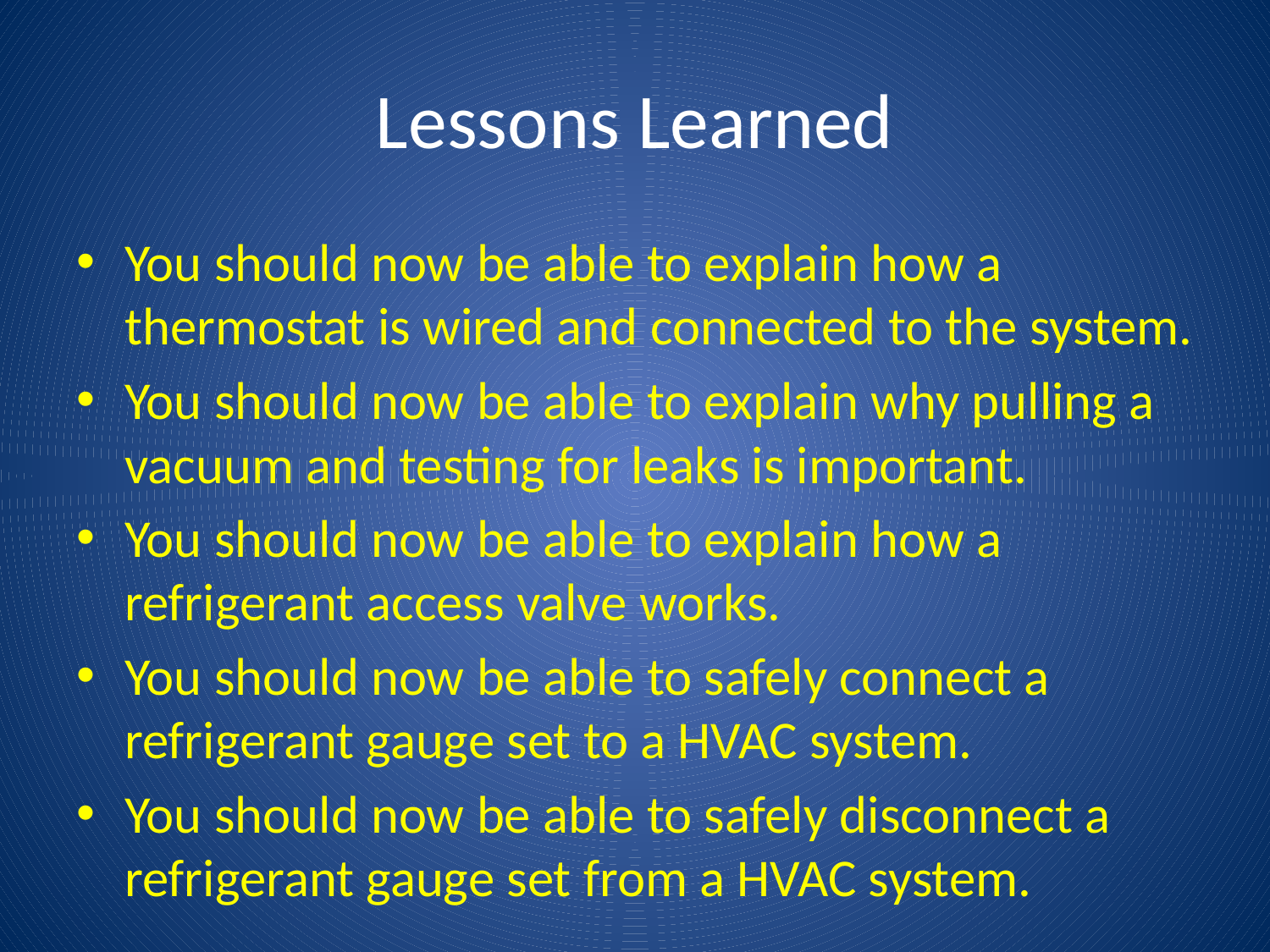

# Lessons Learned
You should now be able to explain how a thermostat is wired and connected to the system.
You should now be able to explain why pulling a vacuum and testing for leaks is important.
You should now be able to explain how a refrigerant access valve works.
You should now be able to safely connect a refrigerant gauge set to a HVAC system.
You should now be able to safely disconnect a refrigerant gauge set from a HVAC system.